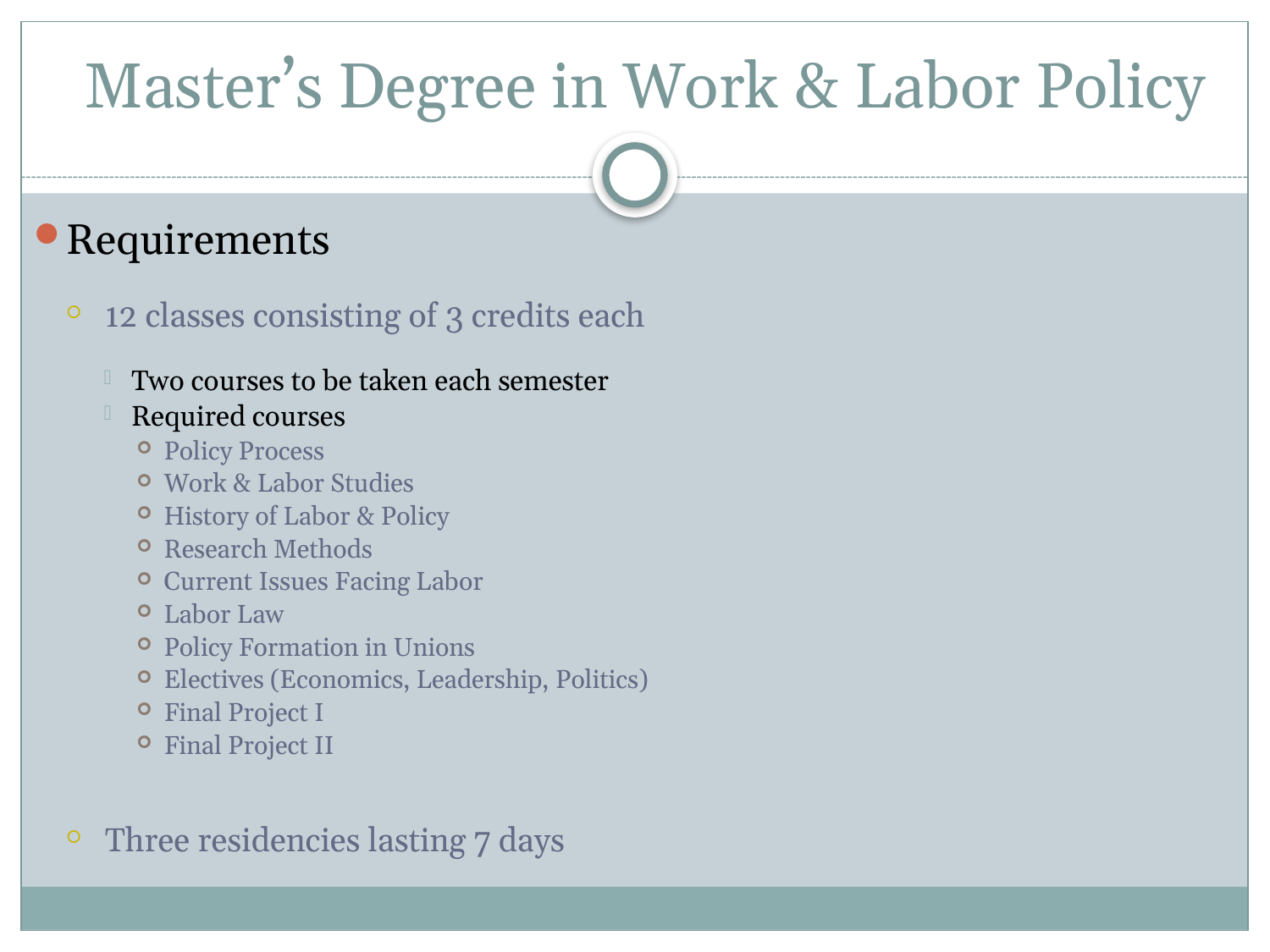

# Master’s Degree in Work & Labor Policy
Requirements

 12 classes consisting of 3 credits each

Two courses to be taken each semester
Required courses
Policy Process
Work & Labor Studies
History of Labor & Policy
Research Methods
Current Issues Facing Labor
Labor Law
Policy Formation in Unions
Electives (Economics, Leadership, Politics)
Final Project I
Final Project II

 Three residencies lasting 7 days